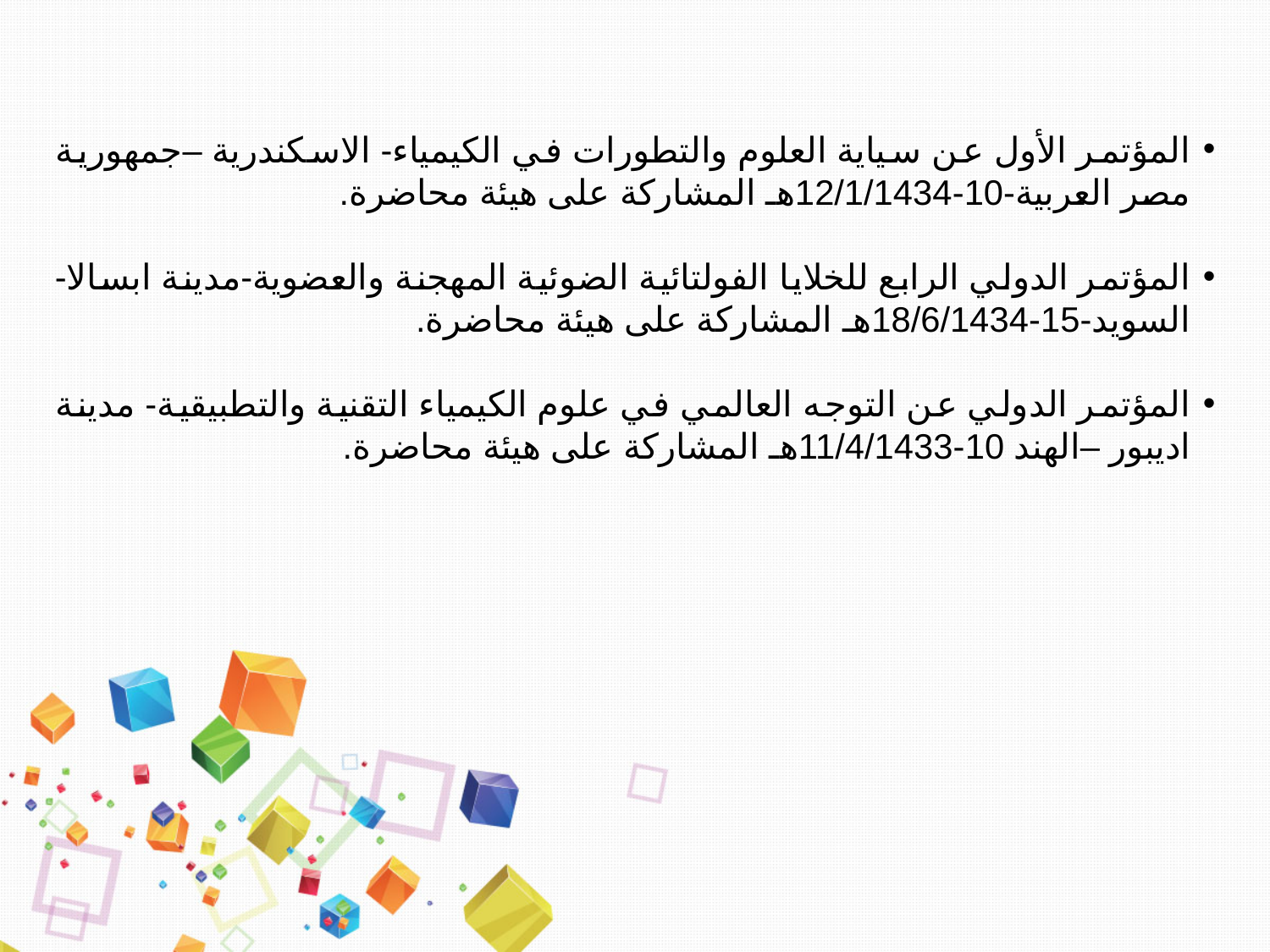

المؤتمر الأول عن سياية العلوم والتطورات في الكيمياء- الاسكندرية –جمهورية مصر العربية-10-12/1/1434هـ المشاركة على هيئة محاضرة.

المؤتمر الدولي الرابع للخلايا الفولتائية الضوئية المهجنة والعضوية-مدينة ابسالا- السويد-15-18/6/1434هـ المشاركة على هيئة محاضرة.

المؤتمر الدولي عن التوجه العالمي في علوم الكيمياء التقنية والتطبيقية- مدينة اديبور –الهند 10-11/4/1433هـ المشاركة على هيئة محاضرة.